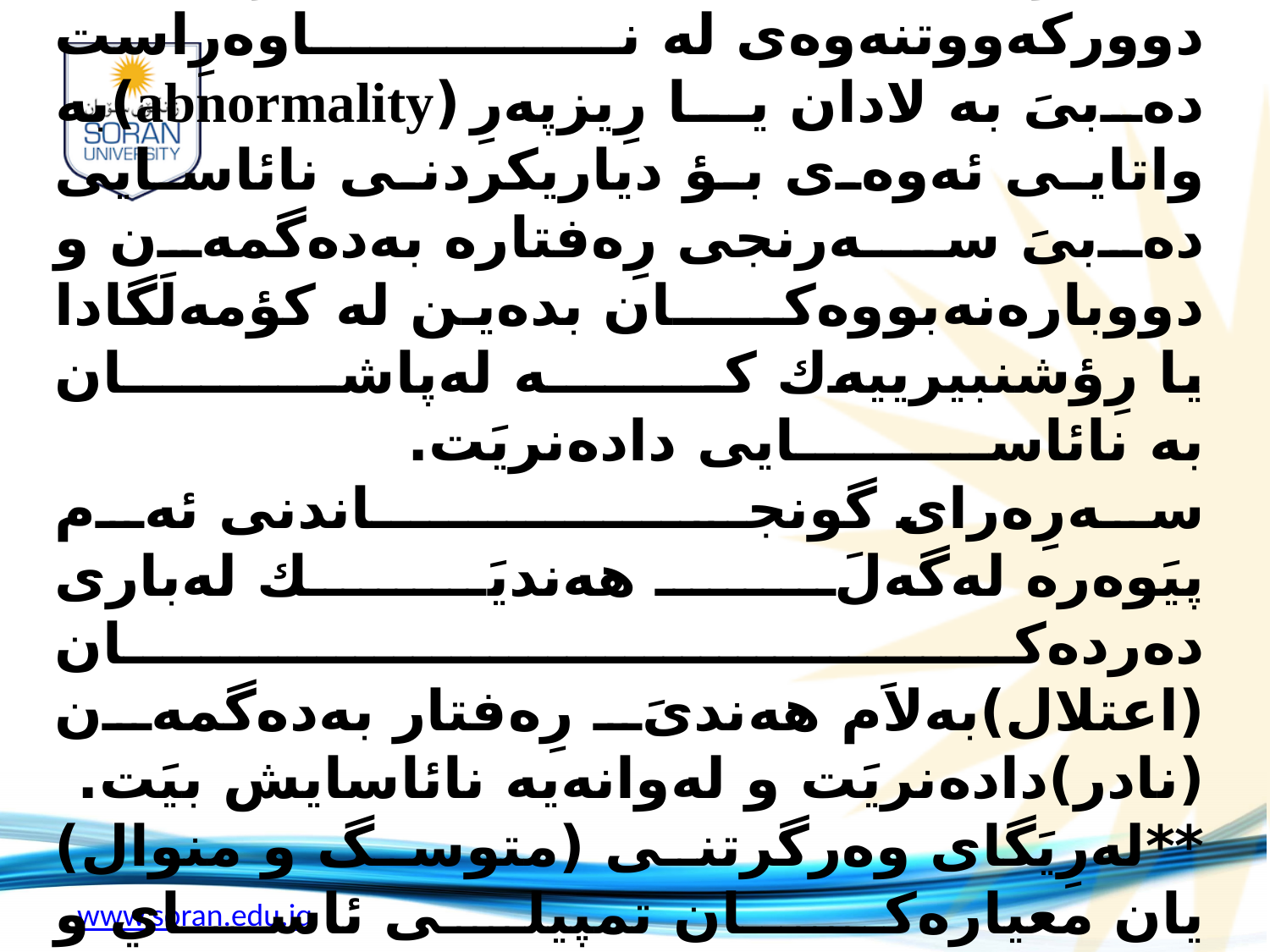

كه‌مينه‌كه‌ى تر كه‌ مــــــــــــاون له‌ مامناوه‌ند لاده‌ده‌ن به‌ئه‌ندازه‌ى دووركه‌ووتنه‌وه‌ى له‌ نــــــــــــــــاوه‌رِاست ده‌بىَ به‌ لادان يـا رِيزپه‌رِ (abnormality)به‌ واتايى ئه‌وه‌ى بؤ دياريكردنى نائاسايى ده‌بىَ ســه‌رنجى رِه‌فتاره‌ به‌ده‌گمه‌ن و دووباره‌نه‌بووه‌كـــــان بده‌ين له‌ كؤمه‌لَگادا يا رِؤشنبيرييه‌ك كـــــــــه‌ له‌پاشـــــــــــان به‌ نائاســــــــــايى داده‌نريَت.
سه‌رِه‌راى گونجـــــــــــــــــاندنى ئه‌م پيَوه‌ره‌ له‌گه‌لَ هه‌نديَك له‌بارى ده‌رده‌كـــــــــــــــــــــــــــــان (اعتلال)به‌لاَم هه‌ندىَ رِه‌فتار به‌ده‌گمه‌ن (نادر)داده‌نريَت و له‌وانه‌يه‌ نائاسايش بيَت.
**له‌رِيَگاى وه‌رگرتنى (متوسگ و منوال) يان معياره‌كـــان تمپيلى ئاساي و نائاسايى ده‌كريَت كه‌ انحرافى ئه‌و متوسگه‌ به‌ (+،-) ده‌رده‌چيَت و رِه‌فتاره‌كه‌ ديارى ده‌كات.